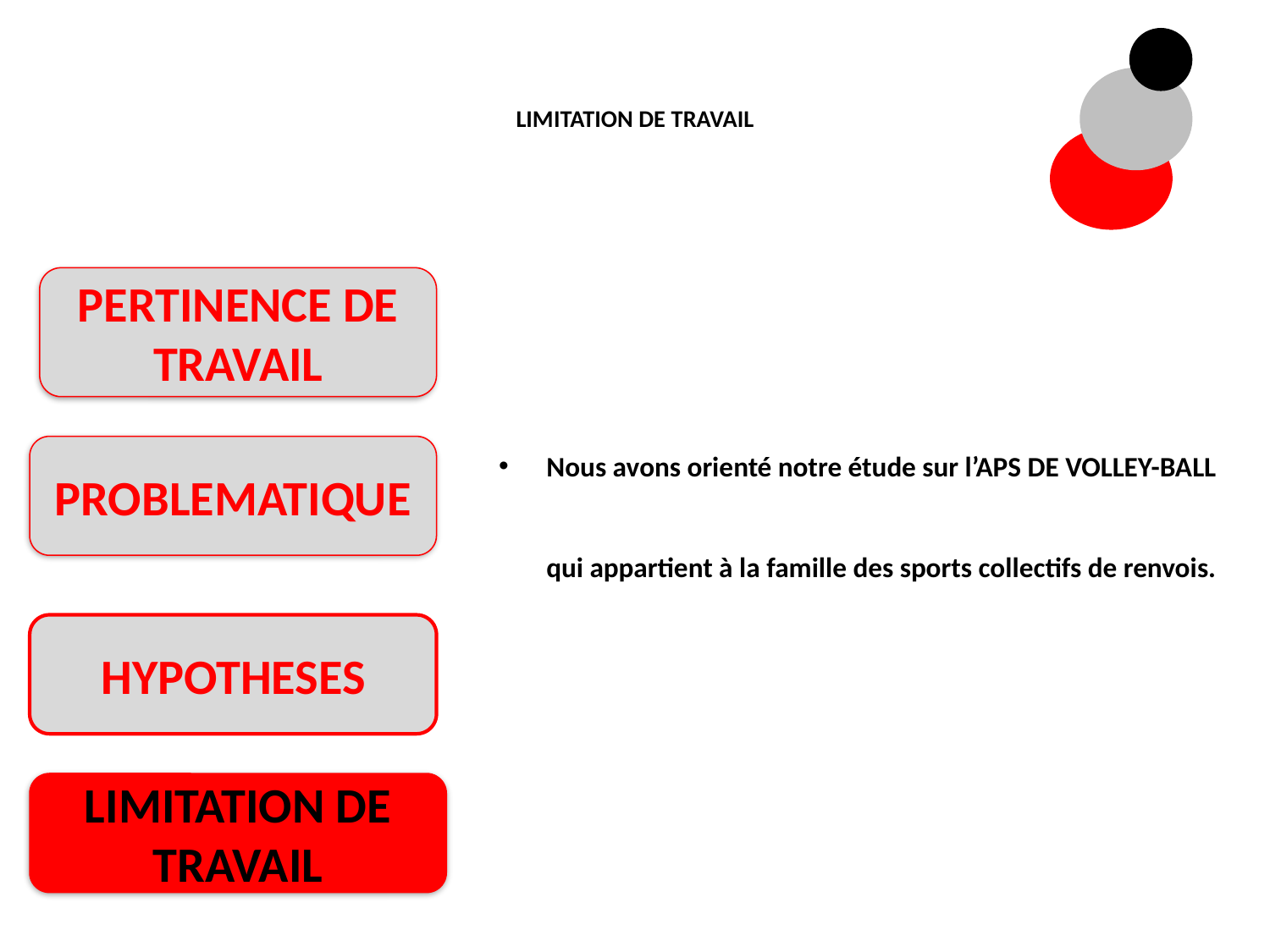

# LIMITATION DE TRAVAIL

Nous avons orienté notre étude sur l’APS DE VOLLEY-BALL qui appartient à la famille des sports collectifs de renvois.

PERTINENCE DE TRAVAIL
PROBLEMATIQUE
HYPOTHESES
LIMITATION DE TRAVAIL